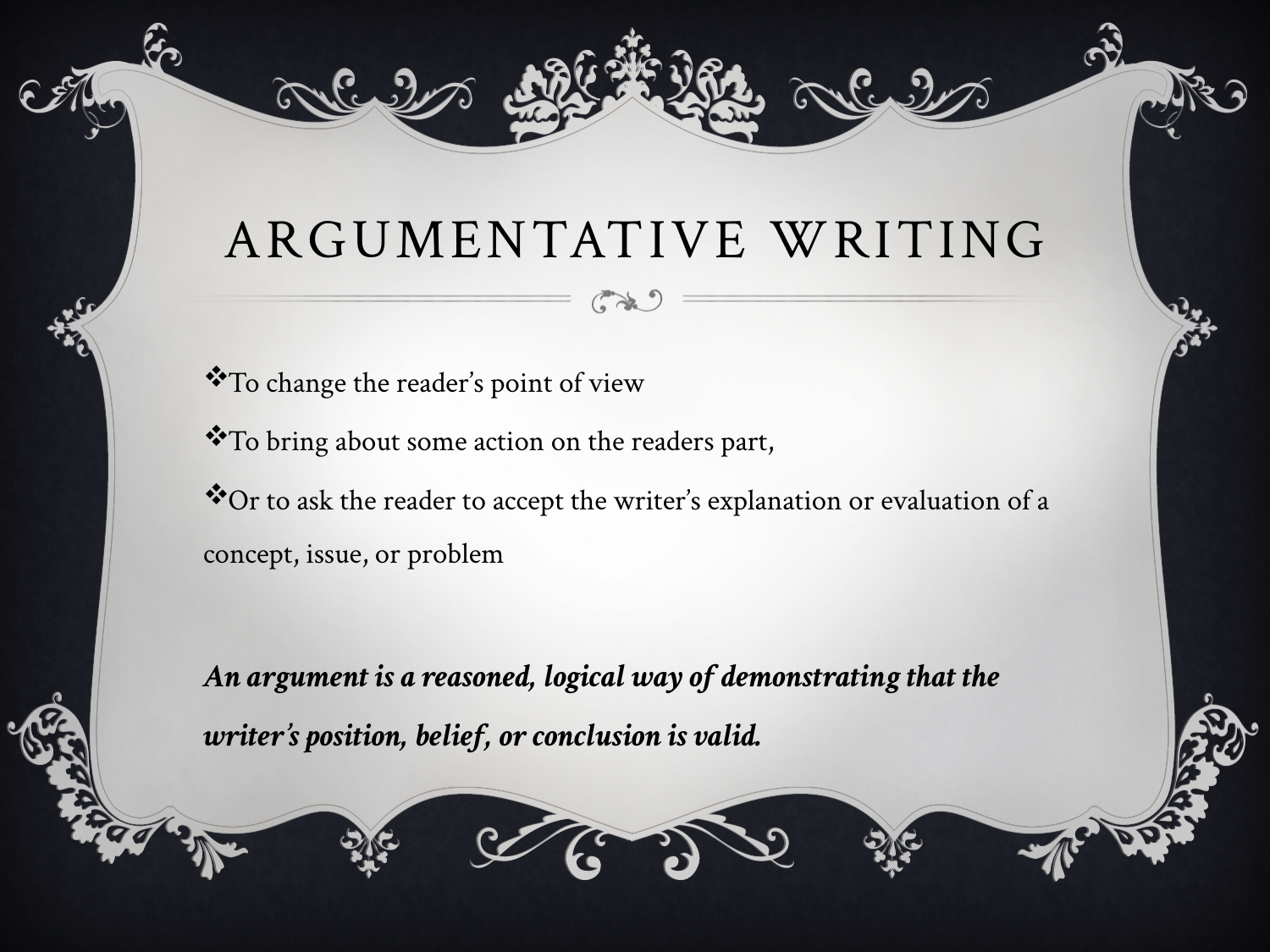

# Argumentative writing
To change the reader’s point of view
To bring about some action on the readers part,
Or to ask the reader to accept the writer’s explanation or evaluation of a concept, issue, or problem

An argument is a reasoned, logical way of demonstrating that the writer’s position, belief, or conclusion is valid.